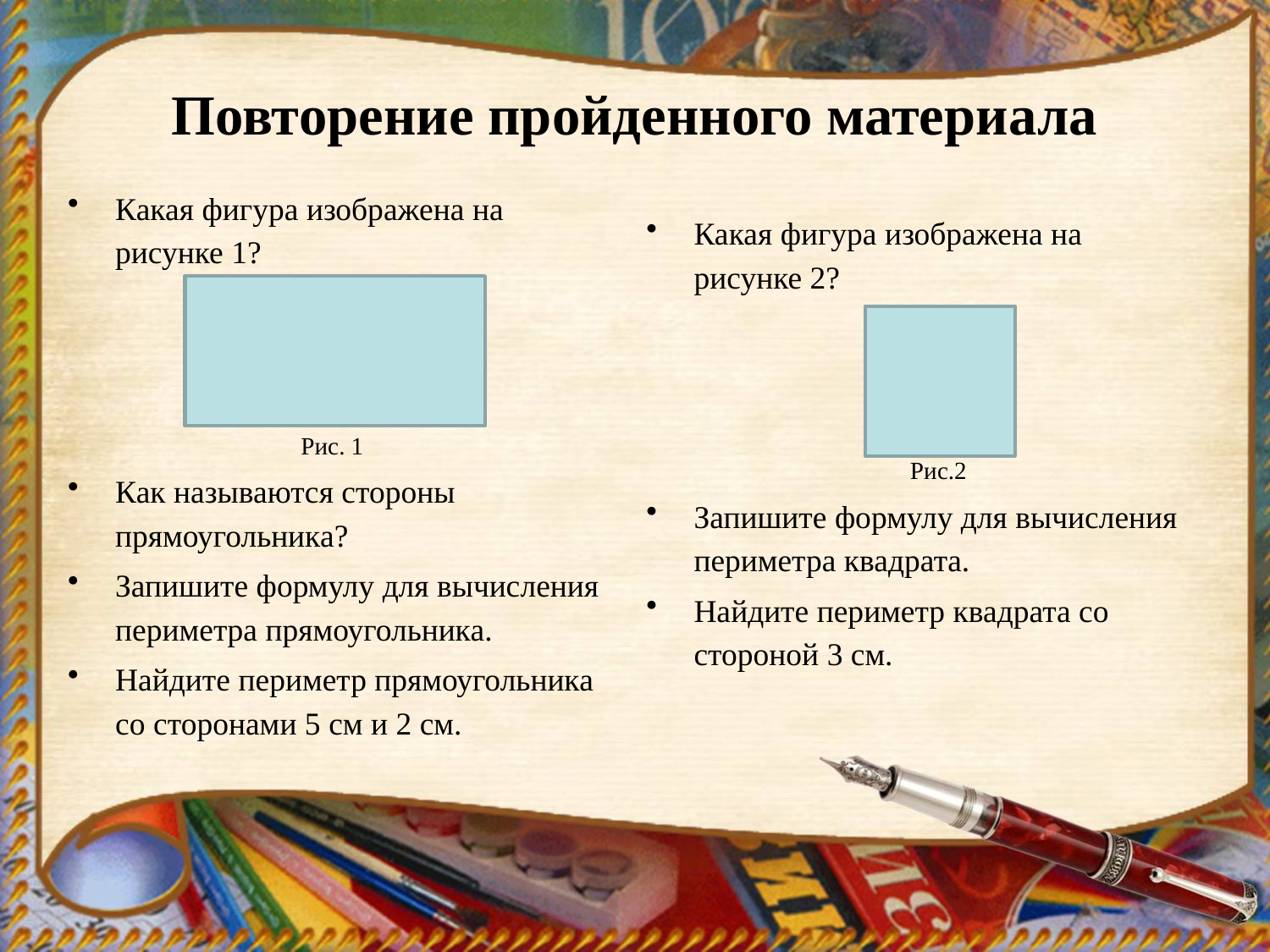

# Повторение пройденного материала

Какая фигура изображена на рисунке 1?

                                      Рис. 1
Как называются стороны прямоугольника?
Запишите формулу для вычисления периметра прямоугольника.
Найдите периметр прямоугольника со сторонами 5 см и 2 см.

Какая фигура изображена на рисунке 2?

                                           Рис.2
Запишите формулу для вычисления периметра квадрата.
Найдите периметр квадрата со стороной 3 см.